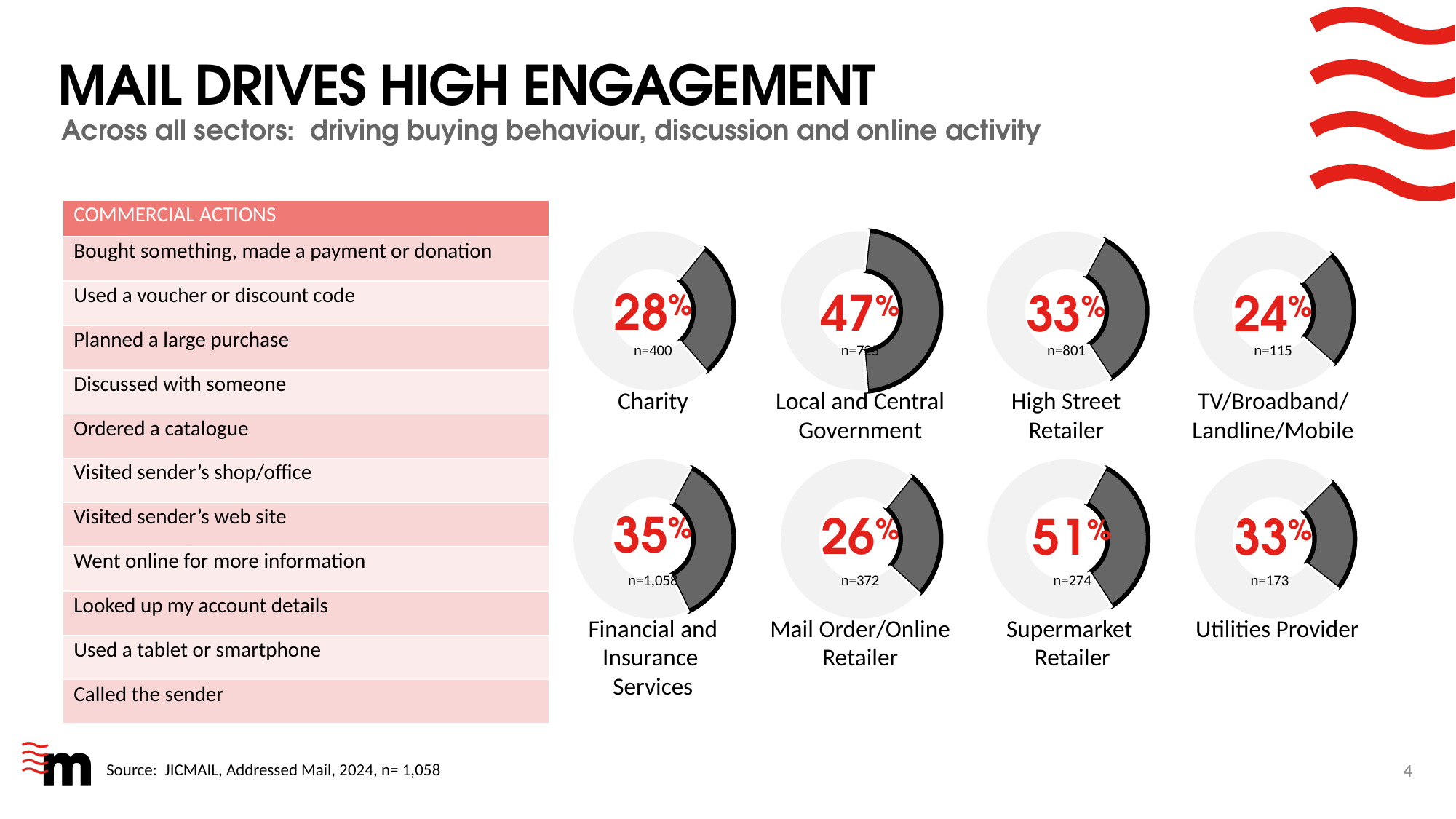

# Mail drives high engagement
Across all sectors:  driving buying behaviour, discussion and online activity
| COMMERCIAL ACTIONS |
| --- |
| Bought something, made a payment or donation |
| Used a voucher or discount code |
| Planned a large purchase |
| Discussed with someone |
| Ordered a catalogue |
| Visited sender’s shop/office |
| Visited sender’s web site |
| Went online for more information |
| Looked up my account details |
| Used a tablet or smartphone |
| Called the sender |

### Chart

| Category | Sales |
|---|---|
| 1st Qtr | 0.28 |
| 2nd Qtr | 0.73 |

### Chart

| Category | Sales |
|---|---|
| 1st Qtr | 0.47 |
| 2nd Qtr | 0.53 |

### Chart

| Category | Sales |
|---|---|
| 1st Qtr | 0.33 |
| 2nd Qtr | 0.67 |

### Chart

| Category | Sales |
|---|---|
| 1st Qtr | 0.24 |
| 2nd Qtr | 0.76 |
28%
47%
24%
33%
n=400
n=725
n=801
n=115
Charity
Local and Central Government
High Street
Retailer
TV/Broadband/
Landline/Mobile

### Chart

| Category |
|---|

### Chart

| Category |
|---|

### Chart

| Category | Sales |
|---|---|
| 1st Qtr | 0.35 |
| 2nd Qtr | 0.65 |

### Chart

| Category | Sales |
|---|---|
| 1st Qtr | 0.26 |
| 2nd Qtr | 0.74 |

### Chart

| Category | Sales |
|---|---|
| 1st Qtr | 0.33 |
| 2nd Qtr | 0.67 |

### Chart

| Category | Sales |
|---|---|
| 1st Qtr | 0.23 |
| 2nd Qtr | 0.77 |
35%
26%
33%
51%
n=1,058
n=372
n=274
n=173
Financial and Insurance
Services
Mail Order/Online Retailer
Supermarket
Retailer
Utilities Provider
4
Source:  JICMAIL, Addressed Mail, 2024, n= 1,058